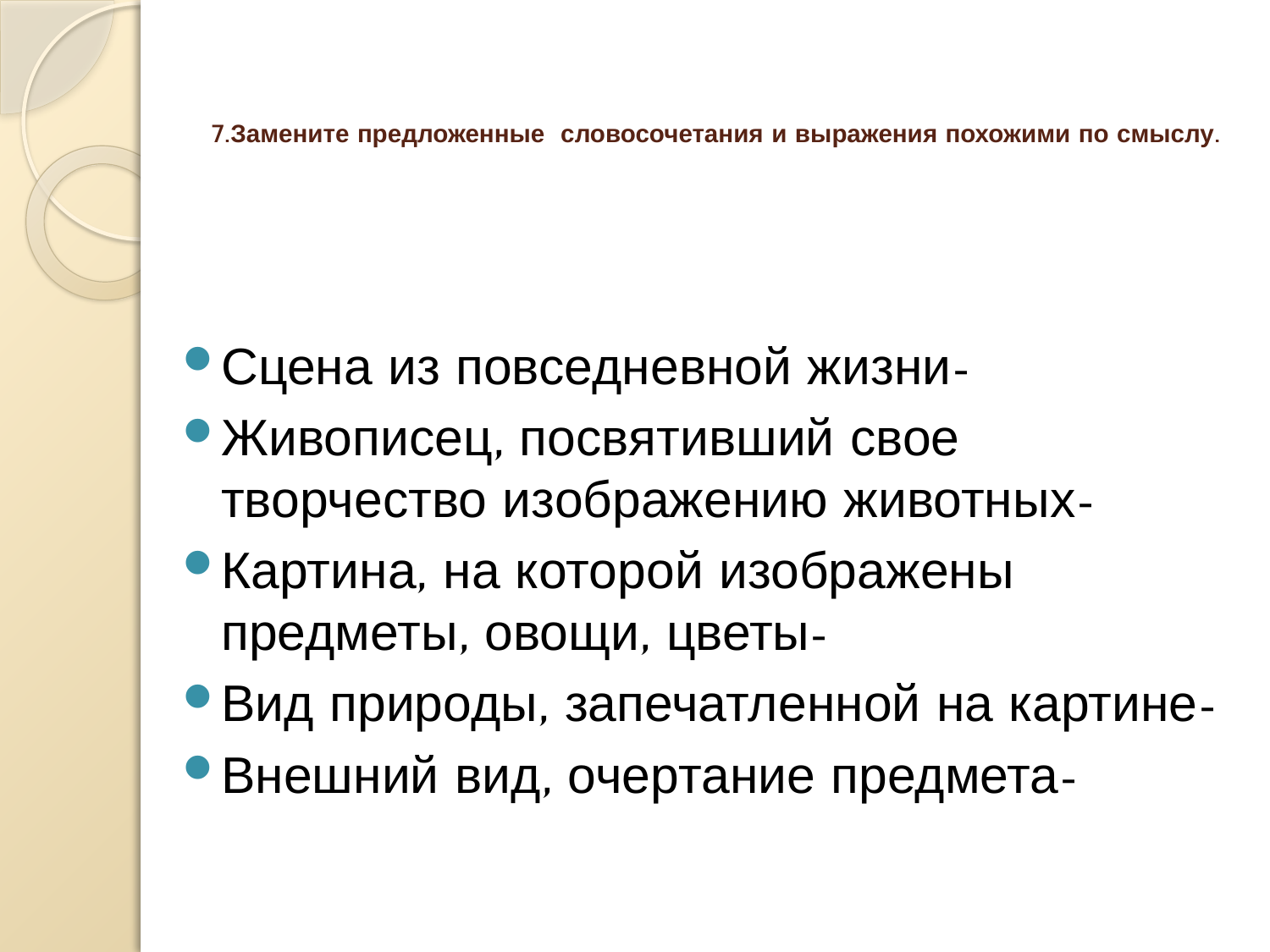

# 7.Замените предложенные  словосочетания и выражения похожими по смыслу.
Сцена из повседневной жизни-
Живописец, посвятивший свое творчество изображению животных-
Картина, на которой изображены предметы, овощи, цветы-
Вид природы, запечатленной на картине-
Внешний вид, очертание предмета-